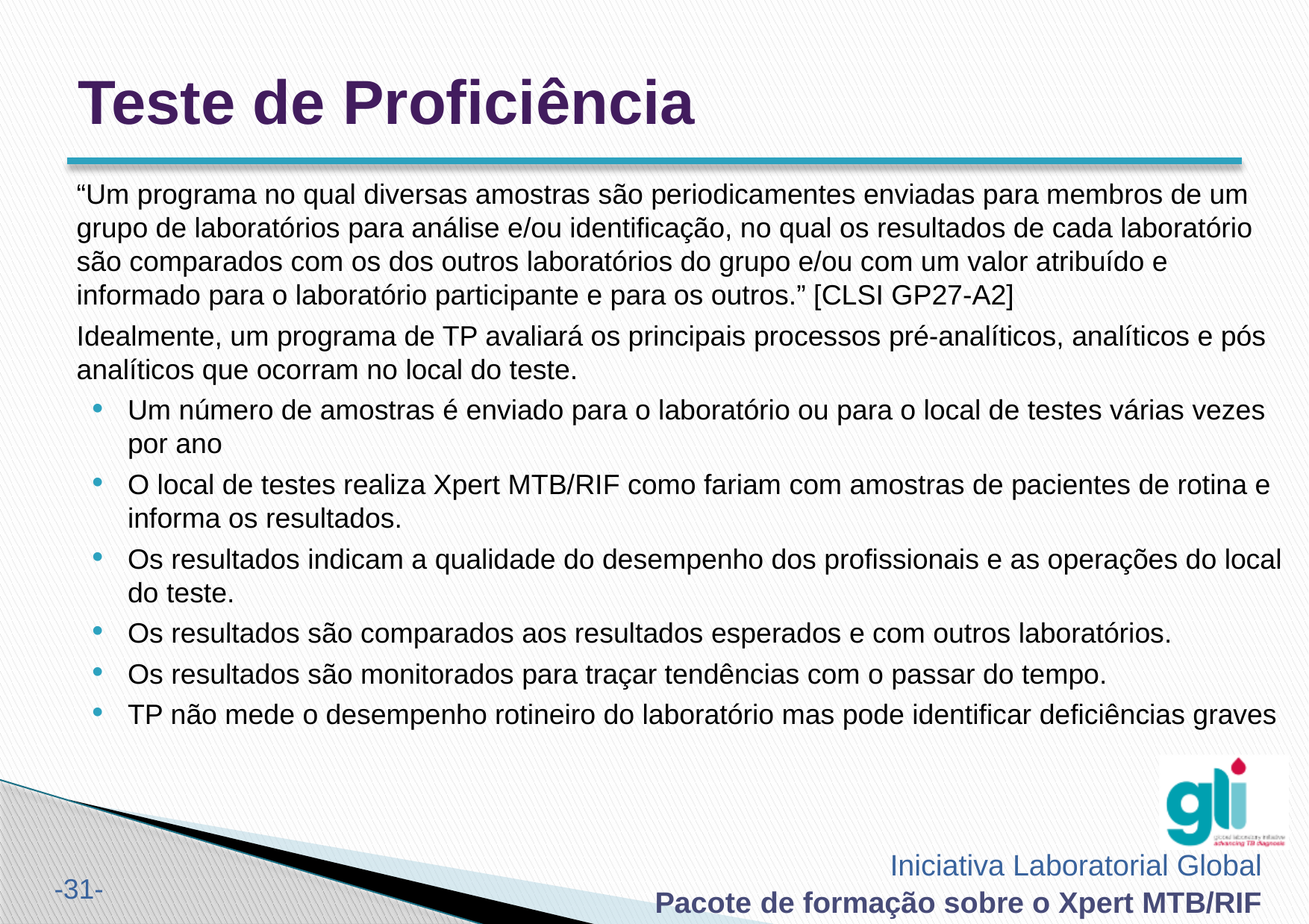

# Teste de Proficiência
“Um programa no qual diversas amostras são periodicamentes enviadas para membros de um grupo de laboratórios para análise e/ou identificação, no qual os resultados de cada laboratório são comparados com os dos outros laboratórios do grupo e/ou com um valor atribuído e informado para o laboratório participante e para os outros.” [CLSI GP27-A2]
Idealmente, um programa de TP avaliará os principais processos pré-analíticos, analíticos e pós analíticos que ocorram no local do teste.
Um número de amostras é enviado para o laboratório ou para o local de testes várias vezes  por ano
O local de testes realiza Xpert MTB/RIF como fariam com amostras de pacientes de rotina e informa os resultados.
Os resultados indicam a qualidade do desempenho dos profissionais e as operações do local do teste.
Os resultados são comparados aos resultados esperados e com outros laboratórios.
Os resultados são monitorados para traçar tendências com o passar do tempo.
TP não mede o desempenho rotineiro do laboratório mas pode identificar deficiências graves